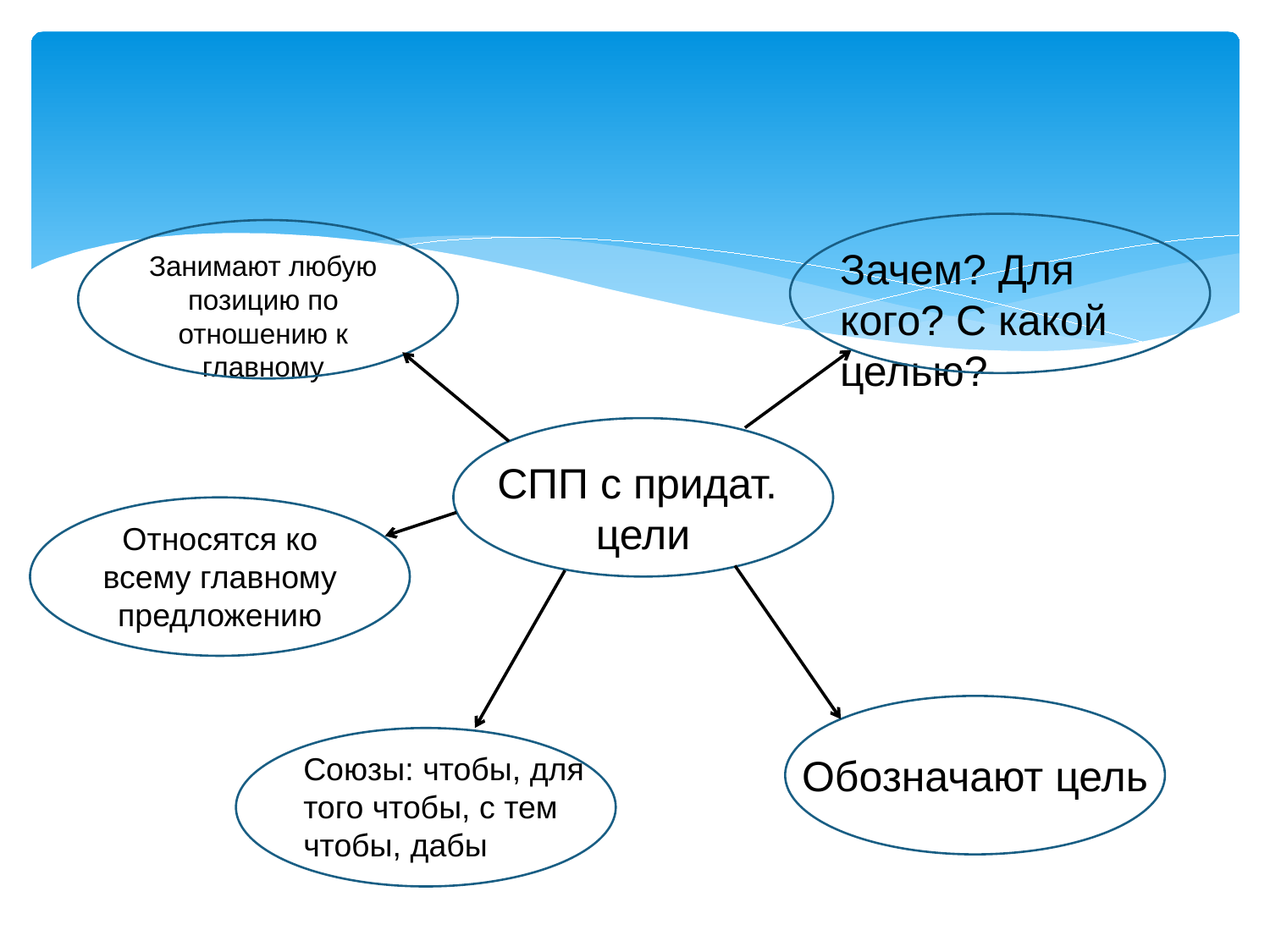

Зачем? Для кого? С какой  целью?
Занимают любую позицию по отношению к главному

СПП с придат.
цели

Относятся ко всему главному предложению

Союзы: чтобы, для того чтобы, с тем чтобы, дабы
Обозначают цель